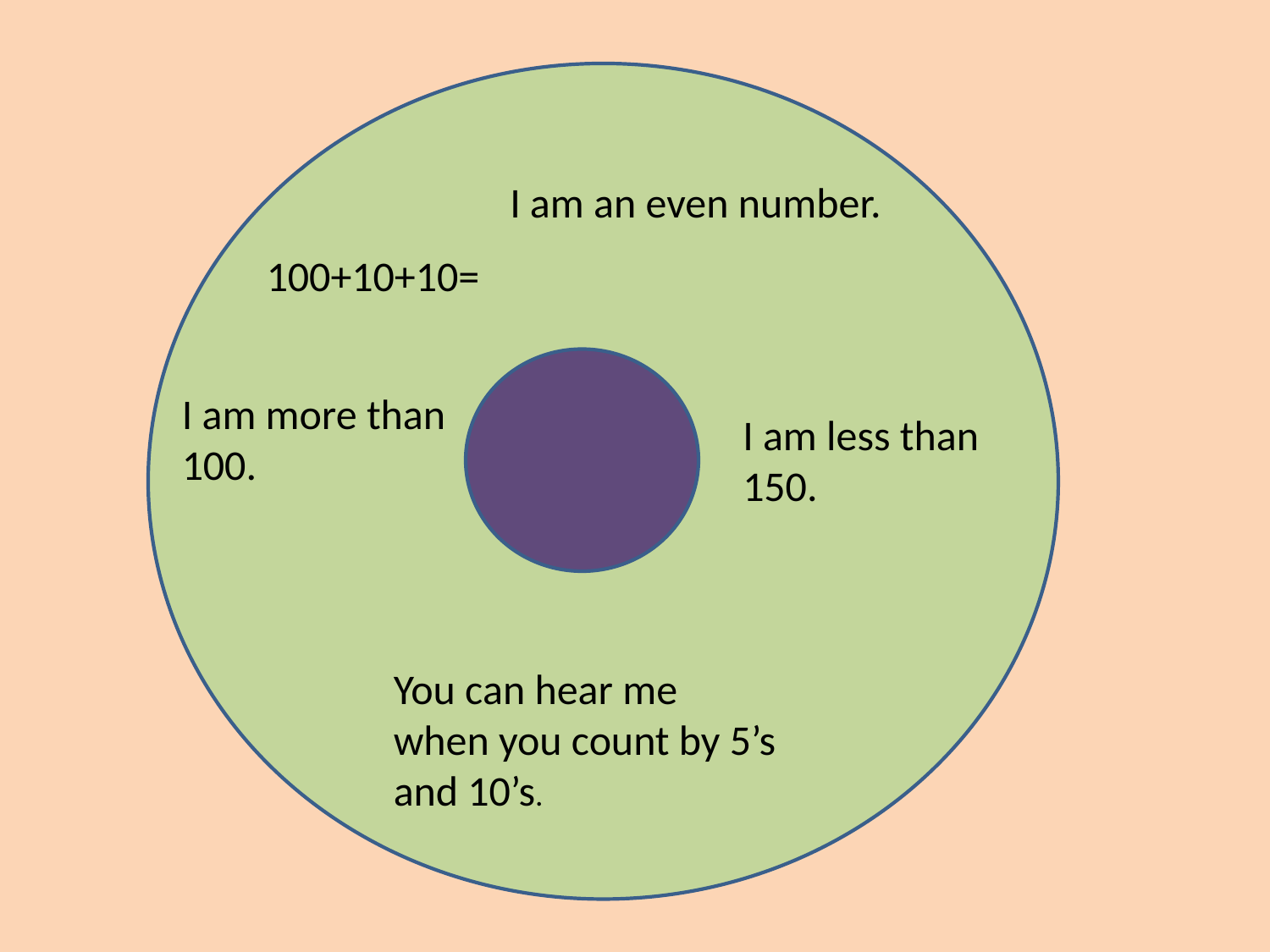

I am an even number.
100+10+10=

I am more than 100.
120
I am less than 150.
You can hear me when you count by 5’s and 10’s.